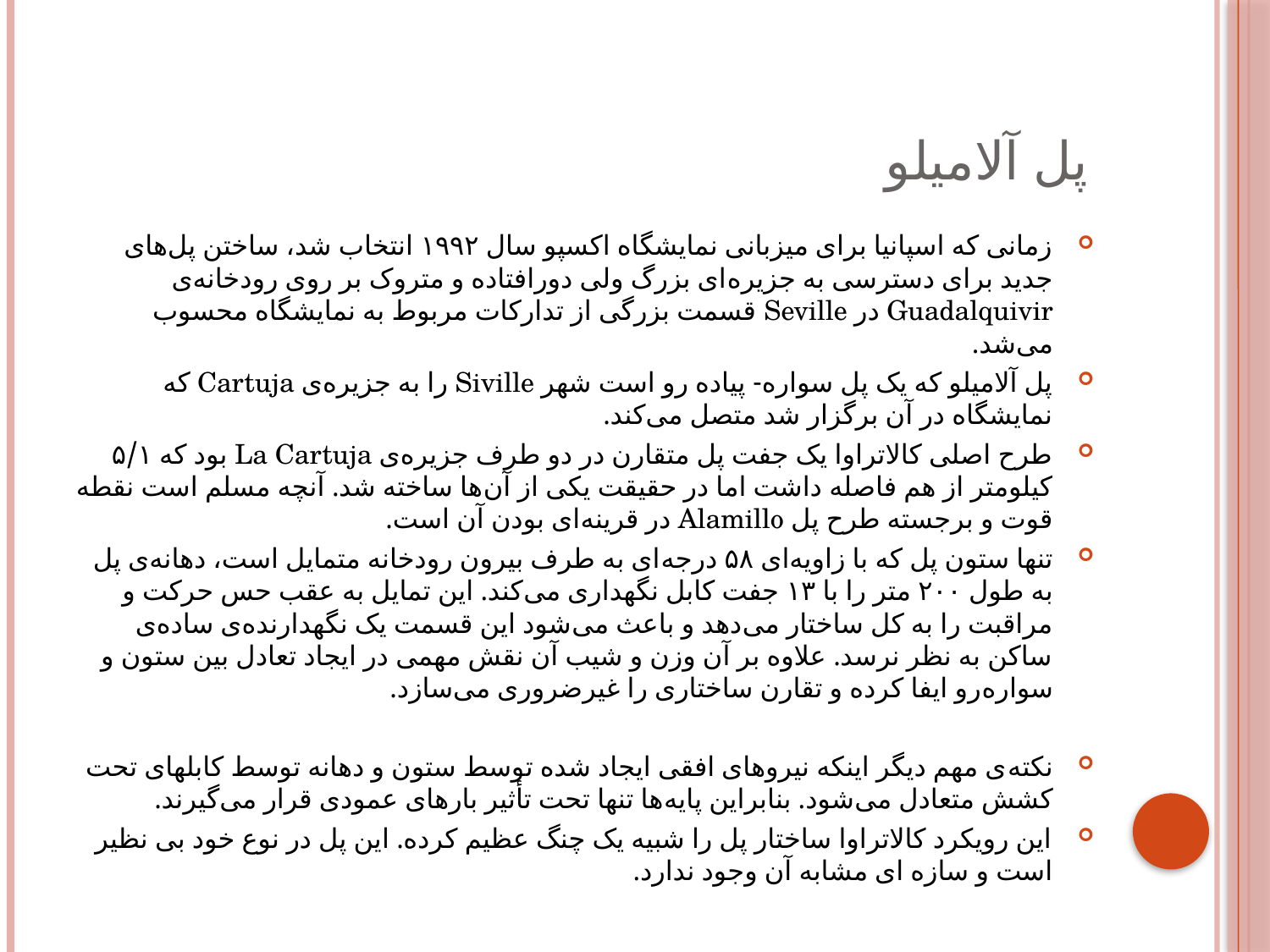

# پل آلامیلو
زمانی که اسپانیا برای میزبانی نمایشگاه اکسپو سال ۱۹۹۲ انتخاب شد، ساختن پل‌های جدید برای دسترسی به جزیره‌ای بزرگ ولی دورافتاده و متروک بر روی رودخانه‌‌ی Guadalquivir در Seville قسمت بزرگی از تدارکات مربوط به نمایشگاه محسوب می‌شد.
پل آلامیلو که یک پل سواره- پیاده رو است شهر Siville را به جزیره‌ی Cartuja که نمایشگاه در آن برگزار شد متصل می‌کند.
طرح اصلی کالاتراوا یک جفت پل متقارن در دو طرف جزیره‌ی La Cartuja بود که ۵/۱ کیلومتر از هم فاصله داشت اما در حقیقت یکی از آن‌ها ساخته شد. آنچه مسلم است نقطه قوت و برجسته طرح پل Alamillo در قرینه‌ای بودن آن است.
تنها ستون پل که با زاویه‌ای ۵۸ درجه‌ای به طرف بیرون رودخانه متمایل است، دهانه‌ی پل به طول ۲۰۰ متر را با ۱۳ جفت کابل نگهداری می‌کند. این تمایل به عقب حس حرکت و مراقبت را به کل ساختار می‌دهد و باعث می‌شود این قسمت یک نگهدارنده‌ی ساده‌ی ساکن به نظر نرسد. علاوه بر آن وزن و شیب آن نقش مهمی در ایجاد تعادل بین ستون و سواره‌رو ایفا کرده و تقارن ساختاری را غیرضروری می‌سازد.

نکته‌ی مهم دیگر اینکه نیروهای افقی ایجاد شده توسط ستون و دهانه توسط کابلهای تحت کشش متعادل می‌شود. بنابراین پایه‌ها تنها تحت تأثیر بارهای عمودی قرار می‌گیرند.
این رویکرد کالاتراوا ساختار پل را شبیه یک چنگ عظیم کرده. این پل در نوع خود بی نظیر است و سازه ای مشابه آن وجود ندارد.